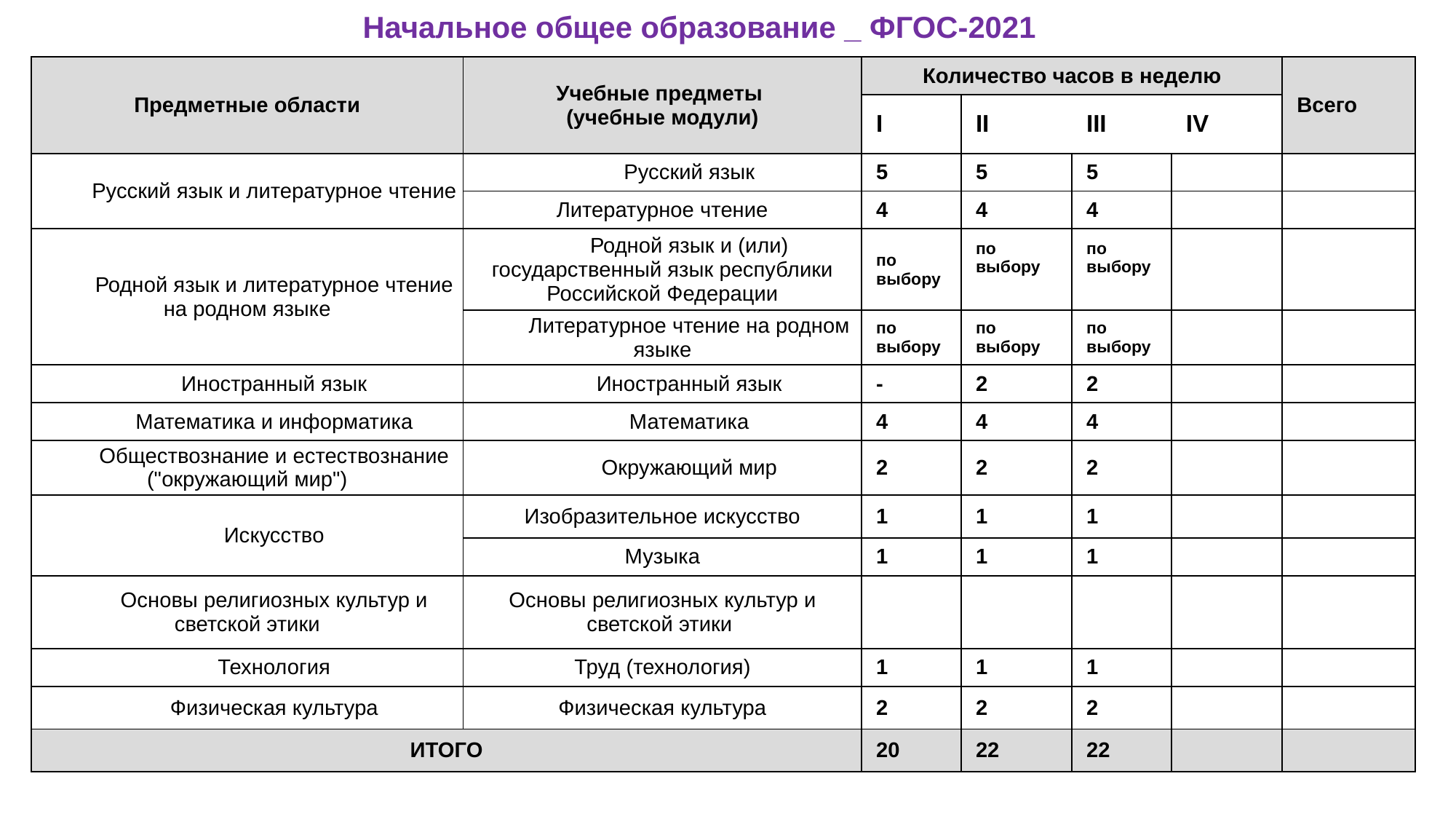

# Начальное общее образование _ ФГОС-2021
| Предметные области | Учебные предметы (учебные модули) | Количество часов в неделю |  |  |  | Всего |
| --- | --- | --- | --- | --- | --- | --- |
|  |  | I | II | III | IV |  |
| Русский язык и литературное чтение | Русский язык | 5 | 5 | 5 |  |  |
|  | Литературное чтение | 4 | 4 | 4 |  |  |
| Родной язык и литературное чтение на родном языке | Родной язык и (или) государственный язык республики Российской Федерации | по выбору | по выбору | по выбору |  |  |
|  | Литературное чтение на родном языке | по выбору | по выбору | по выбору |  |  |
| Иностранный язык | Иностранный язык | - | 2 | 2 |  |  |
| Математика и информатика | Математика | 4 | 4 | 4 |  |  |
| Обществознание и естествознание ("окружающий мир") | Окружающий мир | 2 | 2 | 2 |  |  |
| Искусство | Изобразительное искусство | 1 | 1 | 1 |  |  |
|  | Музыка | 1 | 1 | 1 |  |  |
| Основы религиозных культур и светской этики | Основы религиозных культур и светской этики |  |  |  |  |  |
| Технология | Труд (технология) | 1 | 1 | 1 |  |  |
| Физическая культура | Физическая культура | 2 | 2 | 2 |  |  |
| ИТОГО |  | 20 | 22 | 22 |  |  |